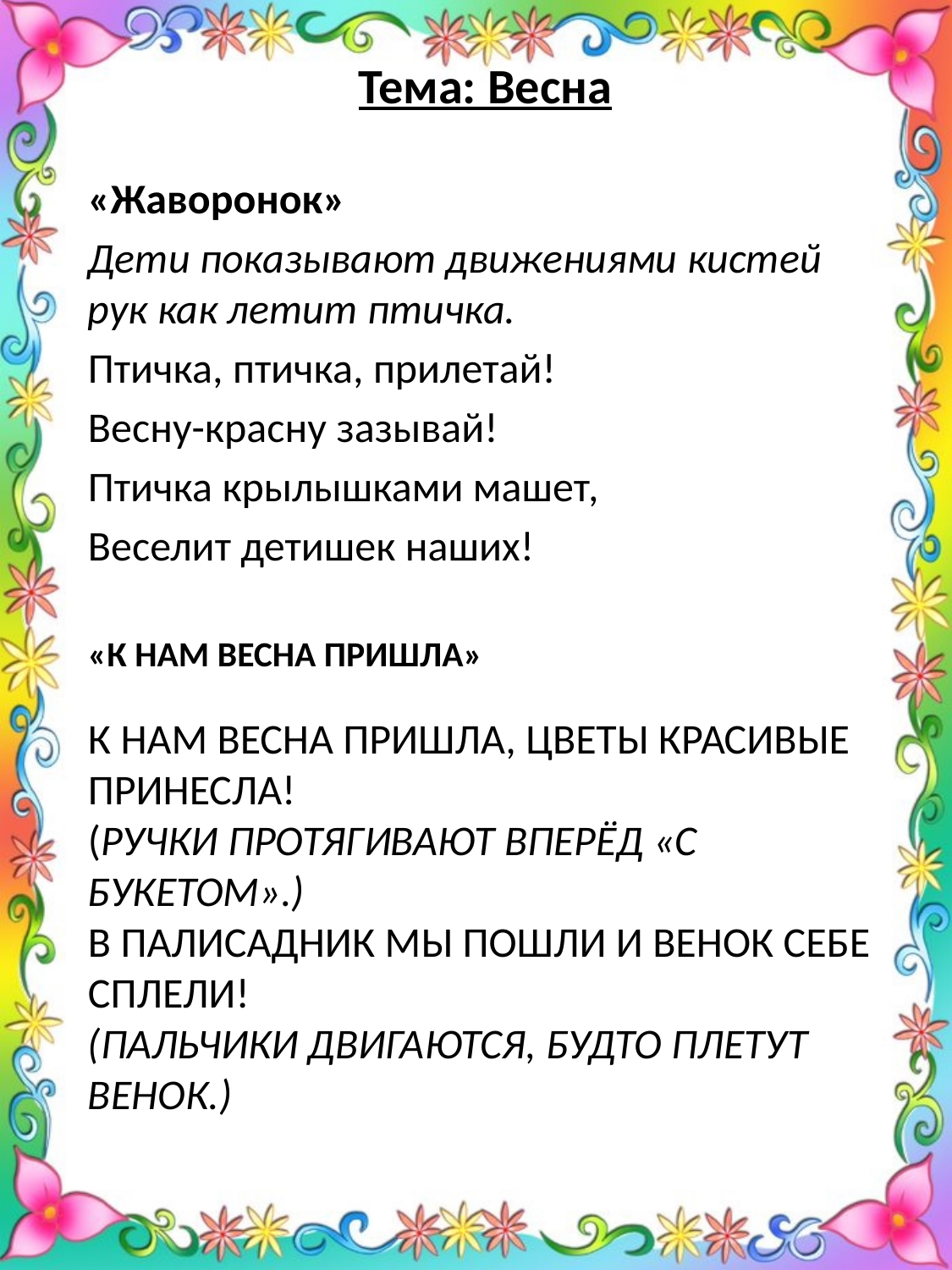

Тема: Весна

«Жаворонок»
Дети показывают движениями кистей рук как летит птичка.
Птичка, птичка, прилетай!
Весну-красну зазывай!
Птичка крылышками машет,
Веселит детишек наших!
# «К нам весна пришла» К нам весна пришла, Цветы красивые принесла!                         (Ручки протягивают вперёд «с букетом».) В палисадник мы пошли И венок себе сплели!                               (Пальчики двигаются, будто плетут венок.)